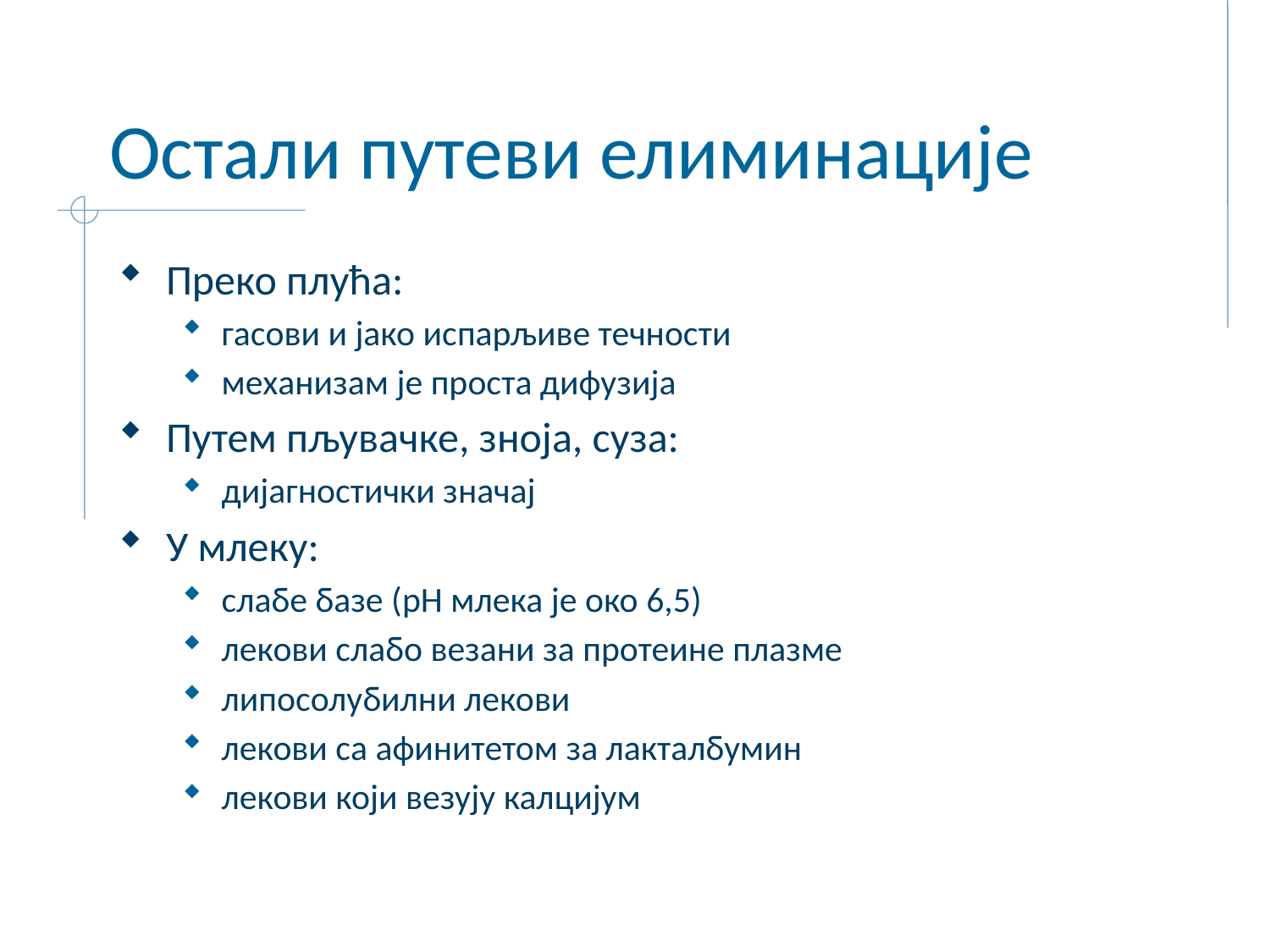

# Остали путеви елиминације
Преко плућа:
гасови и јако испарљиве течности
механизам је проста дифузија
Путем пљувачке, зноја, суза:
дијагностички значај
У млеку:
слабе базе (рН млека је око 6,5)
лекови слабо везани за протеине плазме
липосолубилни лекови
лекови са афинитетом за лакталбумин
лекови који везују калцијум